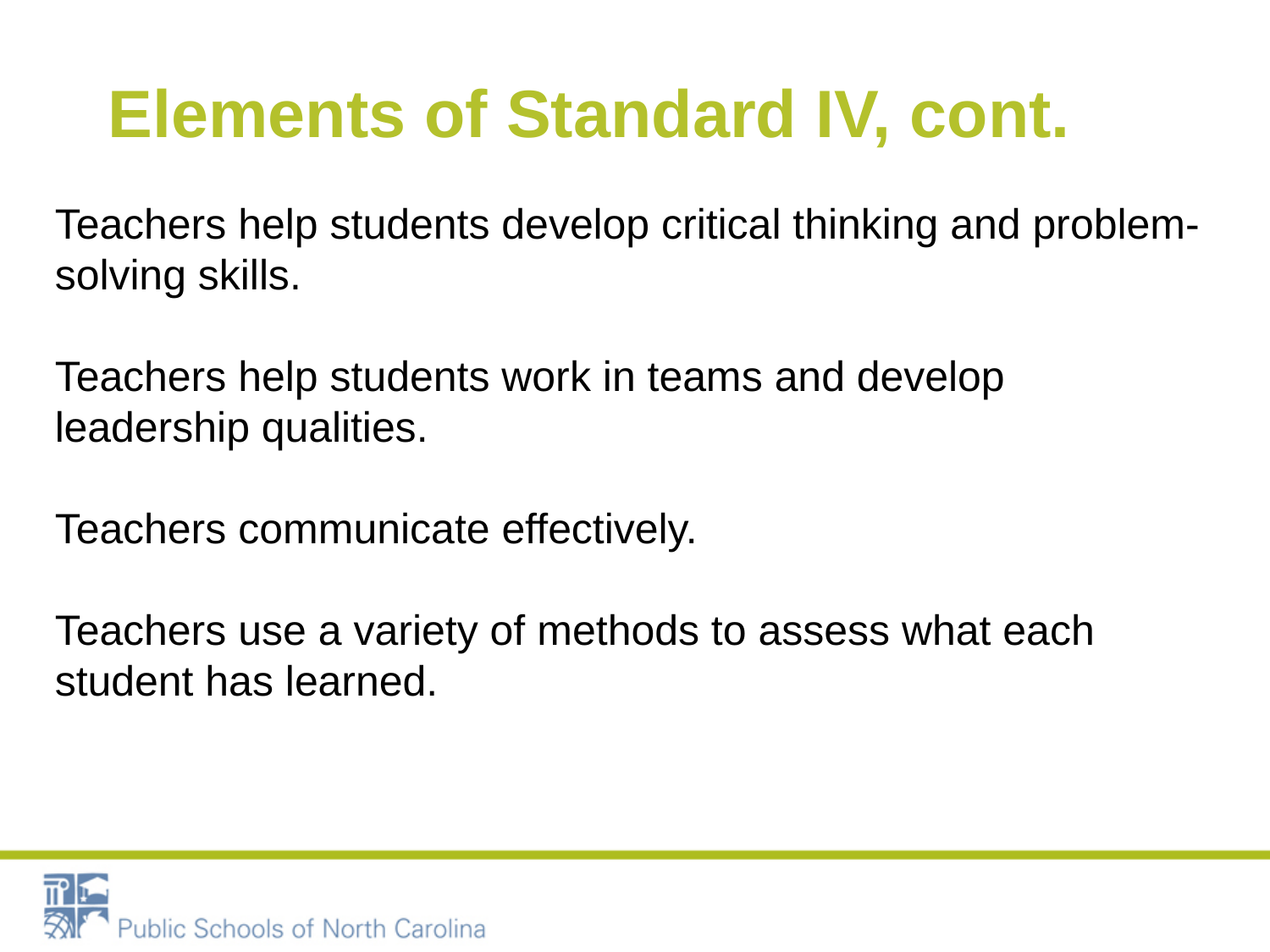

# Elements of Standard IV, cont.
Teachers help students develop critical thinking and problem-solving skills.

Teachers help students work in teams and develop leadership qualities.

Teachers communicate effectively.

Teachers use a variety of methods to assess what each student has learned.